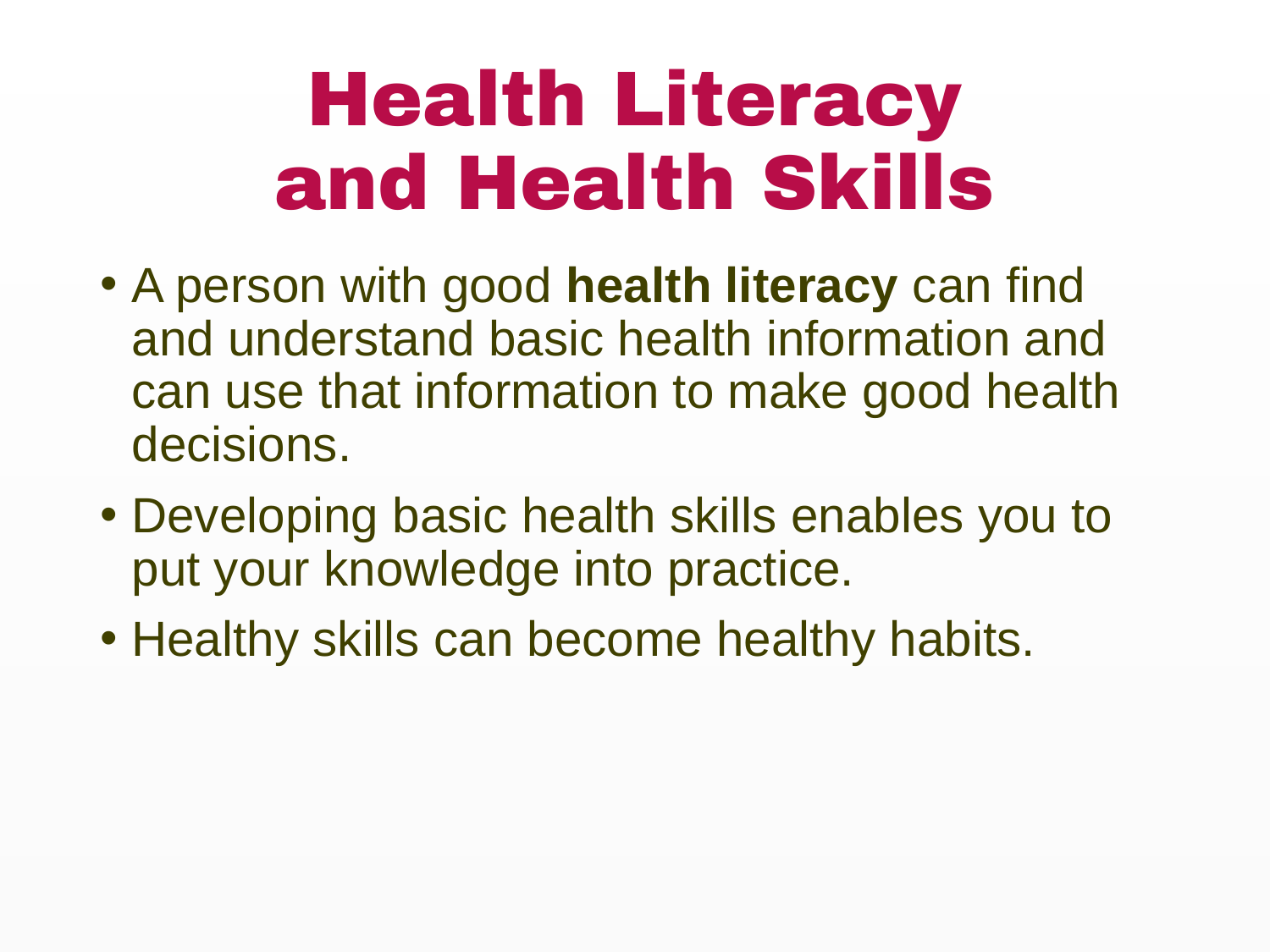

# Health Literacy and Health Skills
A person with good health literacy can find and understand basic health information and can use that information to make good health decisions.
Developing basic health skills enables you to put your knowledge into practice.
Healthy skills can become healthy habits.